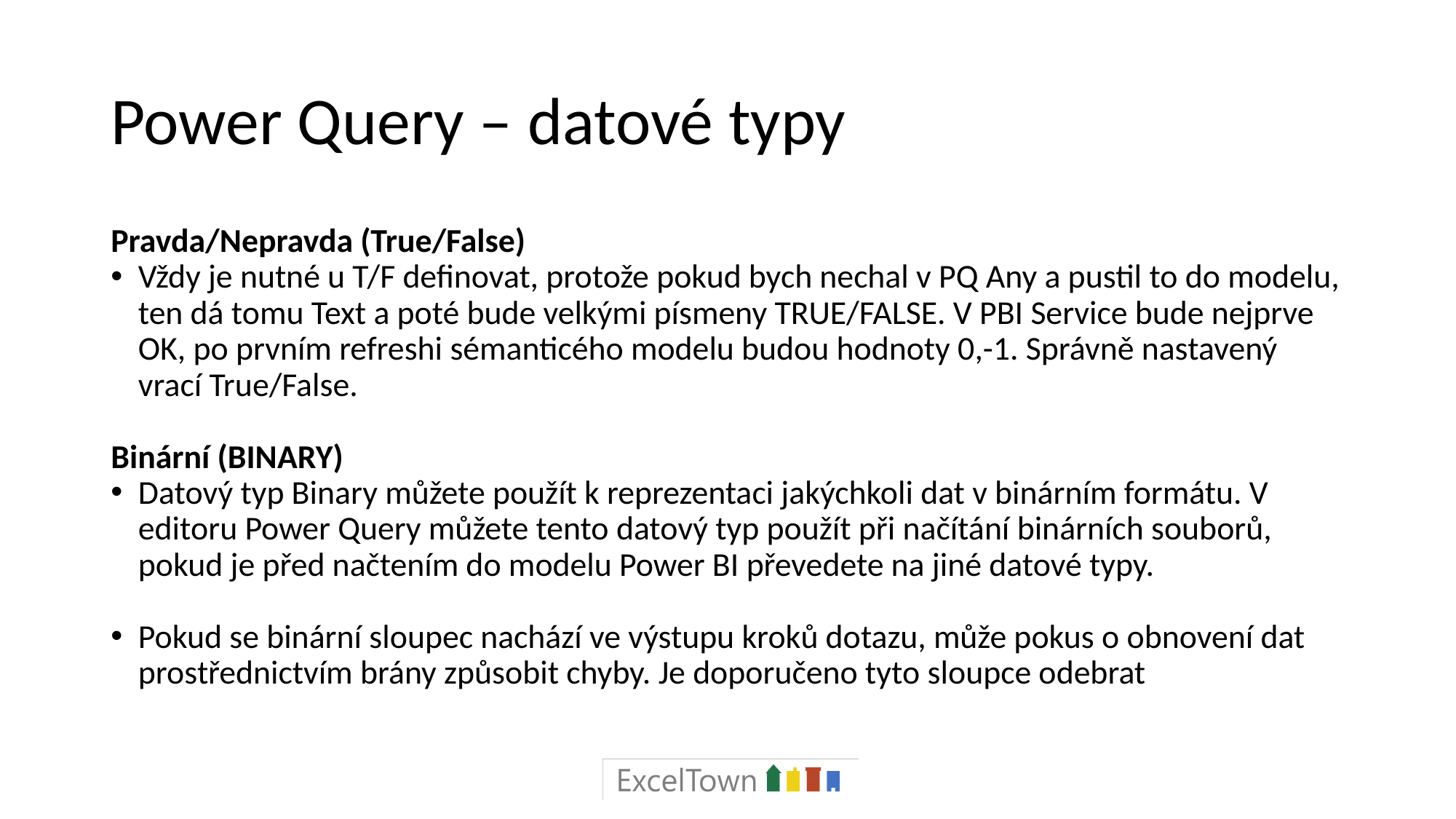

# Power Query – datové typy
Pravda/Nepravda (True/False)
Vždy je nutné u T/F definovat, protože pokud bych nechal v PQ Any a pustil to do modelu, ten dá tomu Text a poté bude velkými písmeny TRUE/FALSE. V PBI Service bude nejprve OK, po prvním refreshi sémanticého modelu budou hodnoty 0,-1. Správně nastavený vrací True/False.

Binární (BINARY)
Datový typ Binary můžete použít k reprezentaci jakýchkoli dat v binárním formátu. V editoru Power Query můžete tento datový typ použít při načítání binárních souborů, pokud je před načtením do modelu Power BI převedete na jiné datové typy.

Pokud se binární sloupec nachází ve výstupu kroků dotazu, může pokus o obnovení dat prostřednictvím brány způsobit chyby. Je doporučeno tyto sloupce odebrat